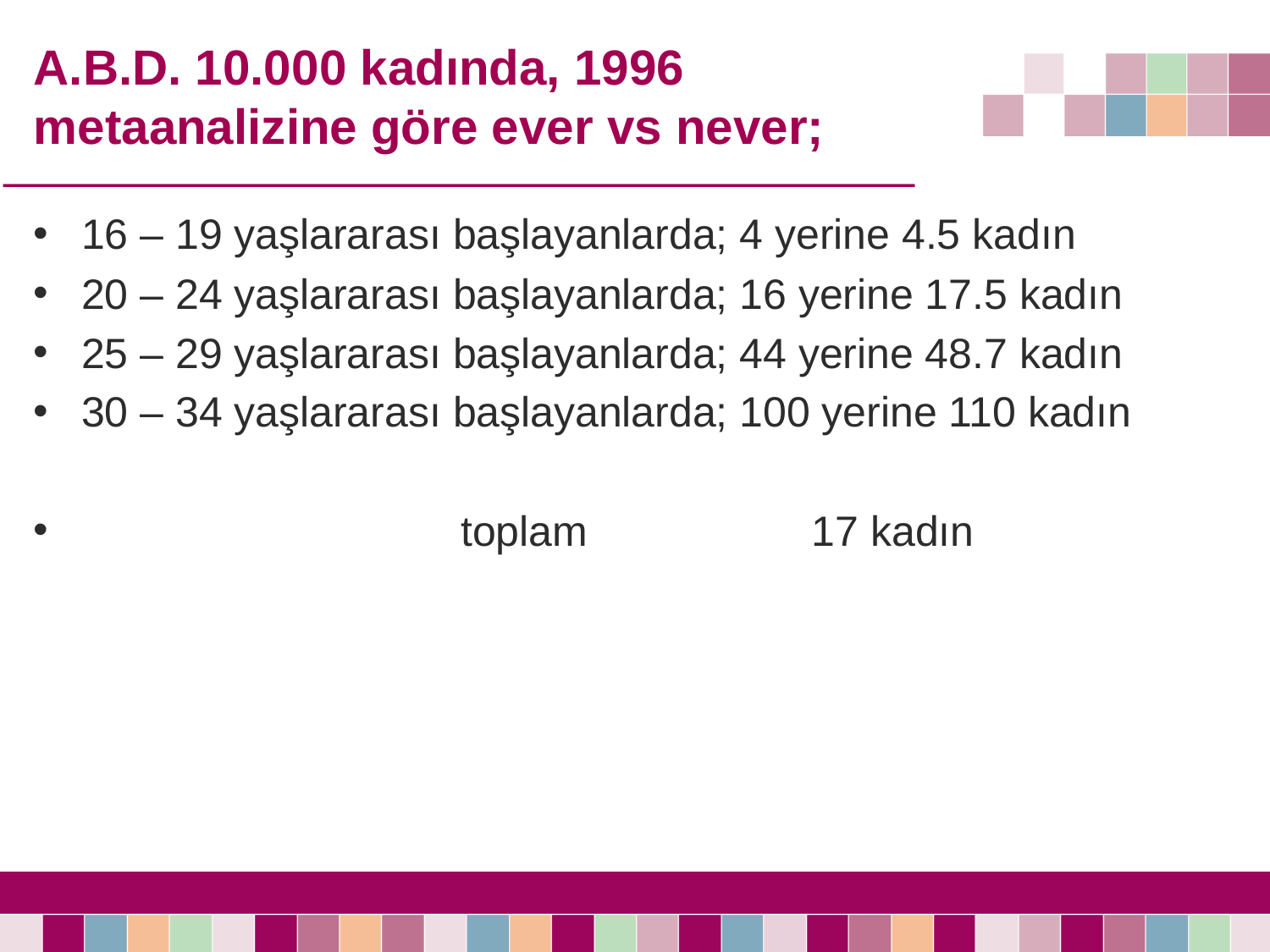

# A.B.D. 10.000 kadında, 1996 metaanalizine göre ever vs never;
16 – 19 yaşlararası başlayanlarda; 4 yerine 4.5 kadın
20 – 24 yaşlararası başlayanlarda; 16 yerine 17.5 kadın
25 – 29 yaşlararası başlayanlarda; 44 yerine 48.7 kadın
30 – 34 yaşlararası başlayanlarda; 100 yerine 110 kadın

                                toplam                   17 kadın